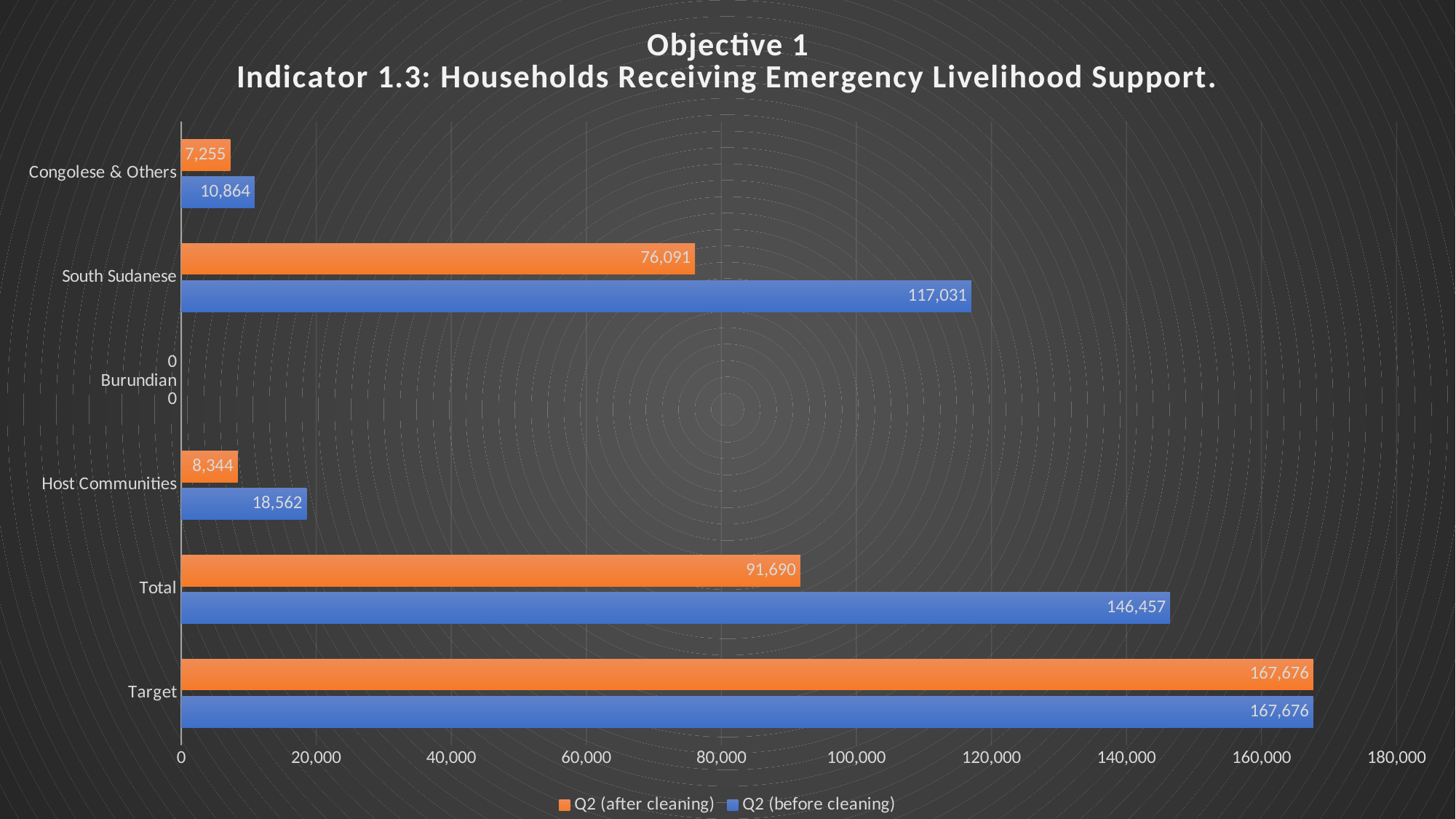

### Chart: Objective 1
Indicator 1.3: Households Receiving Emergency Livelihood Support.

| Category | Q2 (before cleaning) | Q2 (after cleaning) |
|---|---|---|
| Target | 167676.0 | 167676.0 |
| Total | 146457.0 | 91690.0 |
| Host Communities | 18562.0 | 8344.0 |
| Burundian | 0.0 | 0.0 |
| South Sudanese | 117031.0 | 76091.0 |
| Congolese & Others | 10864.0 | 7255.0 |